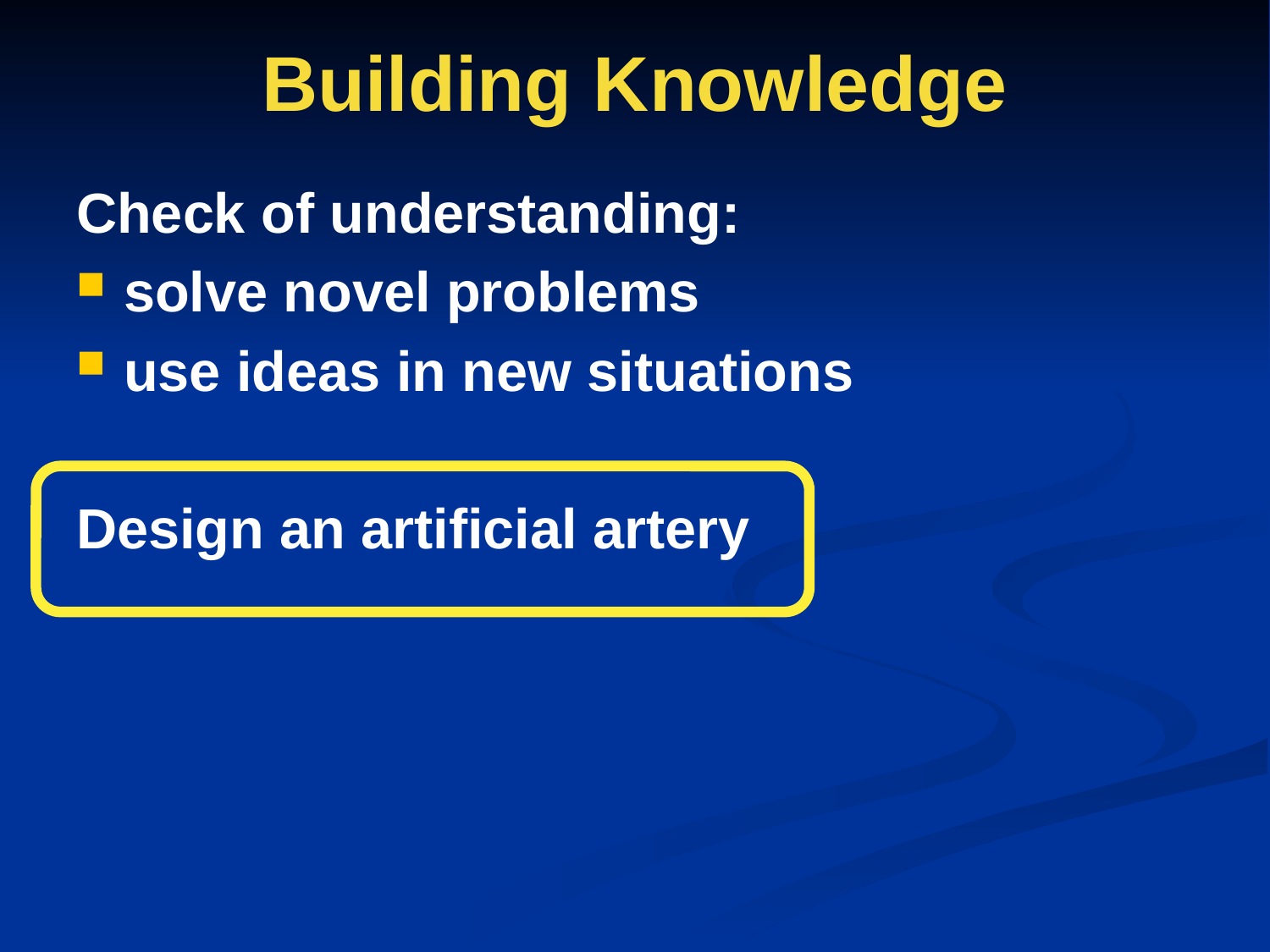

# Building Knowledge
Check of understanding:
solve novel problems
use ideas in new situations

Design an artificial artery